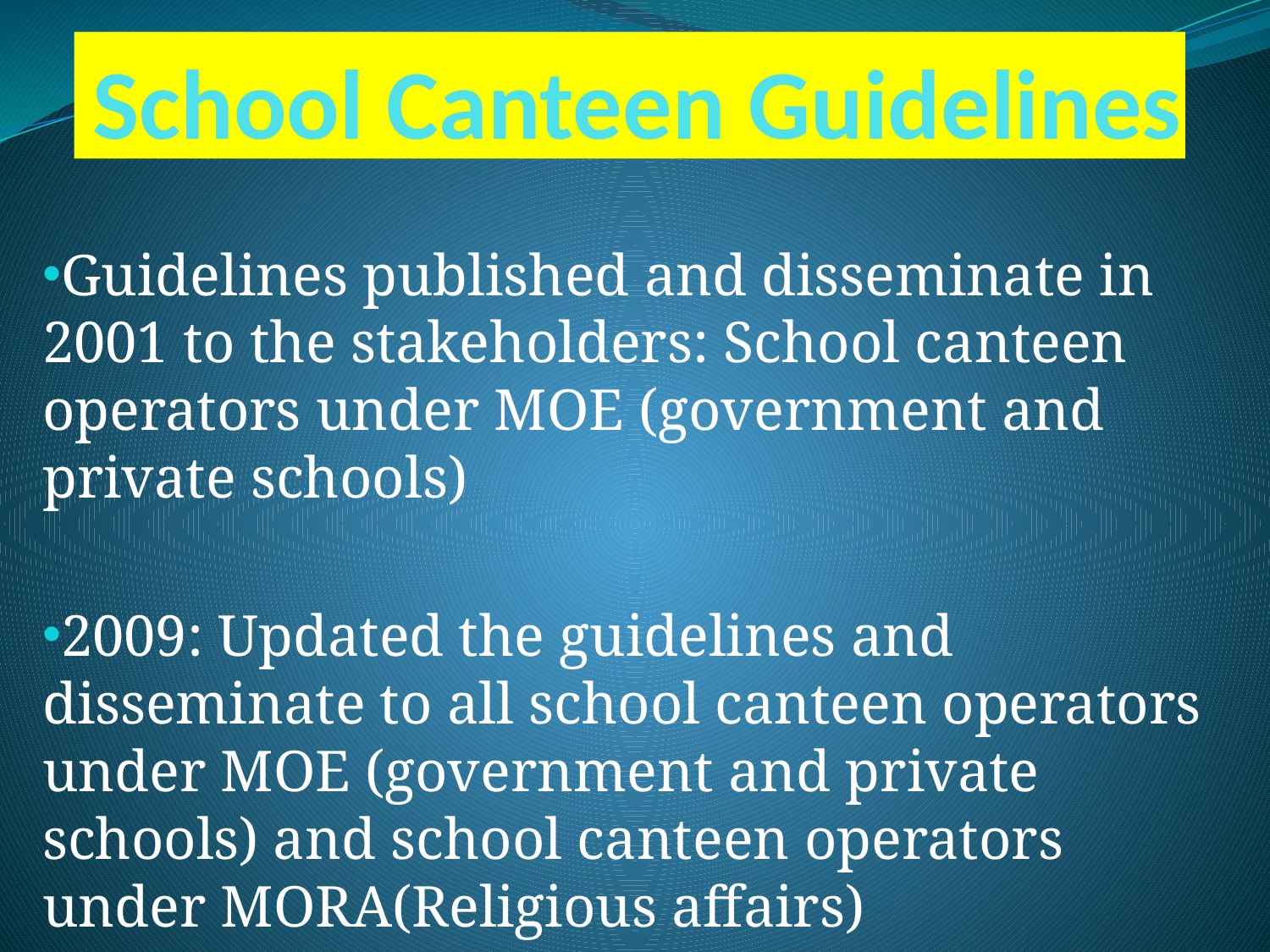

# School Canteen Guidelines
Guidelines published and disseminate in 2001 to the stakeholders: School canteen operators under MOE (government and private schools)

2009: Updated the guidelines and disseminate to all school canteen operators under MOE (government and private schools) and school canteen operators under MORA(Religious affairs)